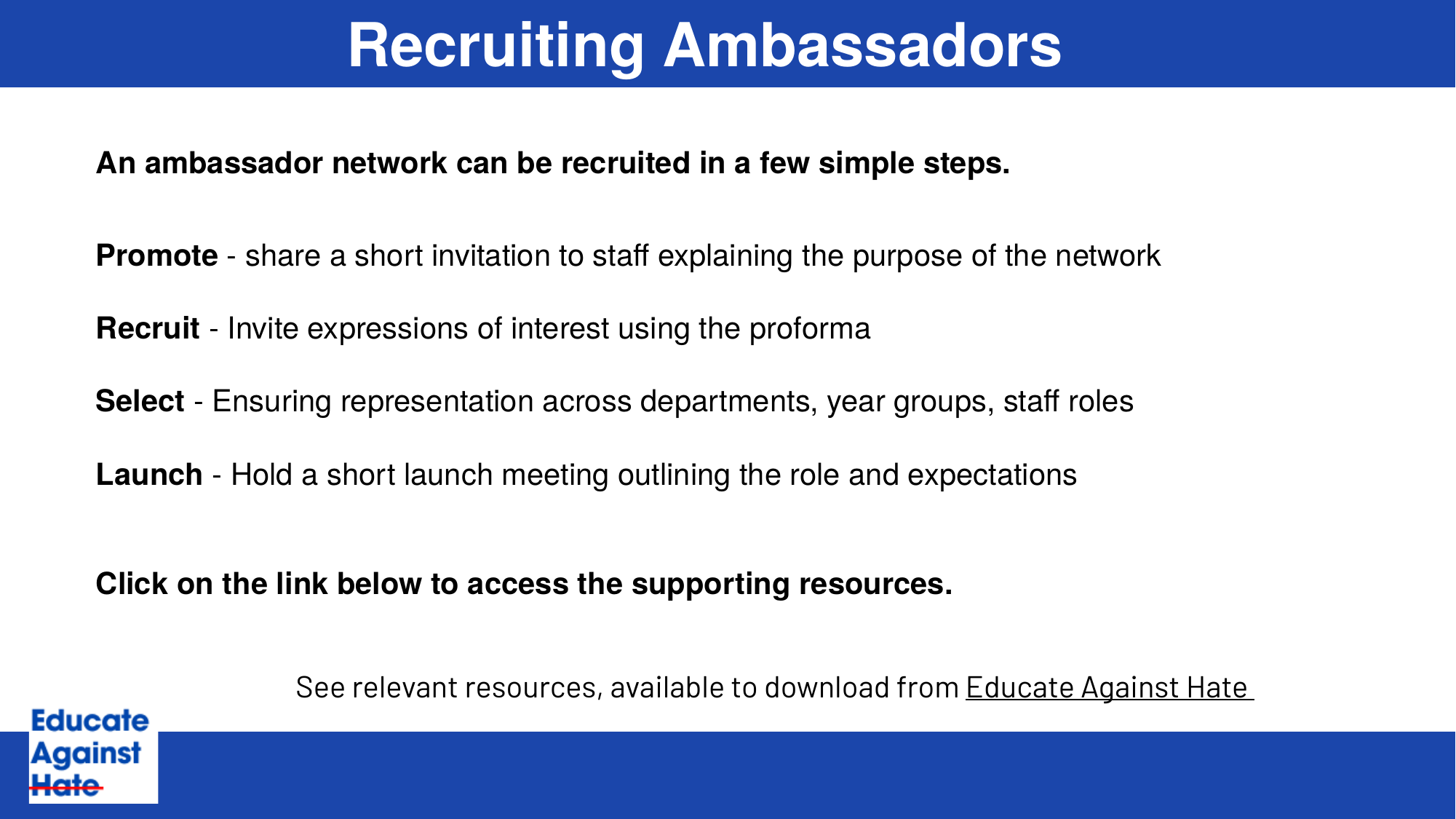

# Recruiting Ambassadors
An ambassador network can be recruited in a few simple steps.

Promote - share a short invitation to staff explaining the purpose of the network

Recruit - Invite expressions of interest using the proforma

Select - Ensuring representation across departments, year groups, staff roles

Launch - Hold a short launch meeting outlining the role and expectations

Click on the link below to access the supporting resources.

See relevant resources, available to download from Educate Against Hate